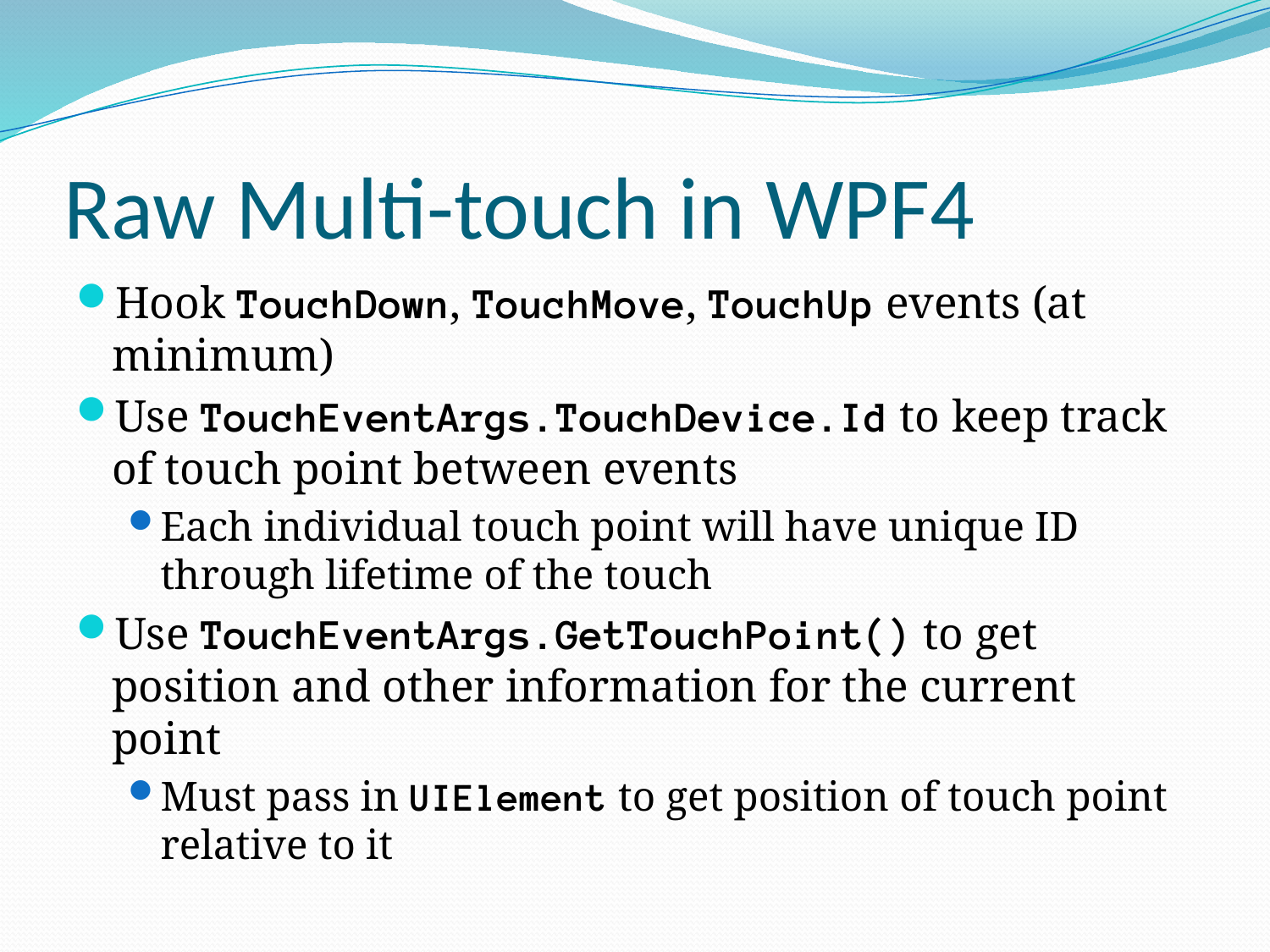

# Raw Multi-touch in WPF4
Hook TouchDown, TouchMove, TouchUp events (at minimum)
Use TouchEventArgs.TouchDevice.Id to keep track of touch point between events
Each individual touch point will have unique ID through lifetime of the touch
Use TouchEventArgs.GetTouchPoint() to get position and other information for the current point
Must pass in UIElement to get position of touch point relative to it